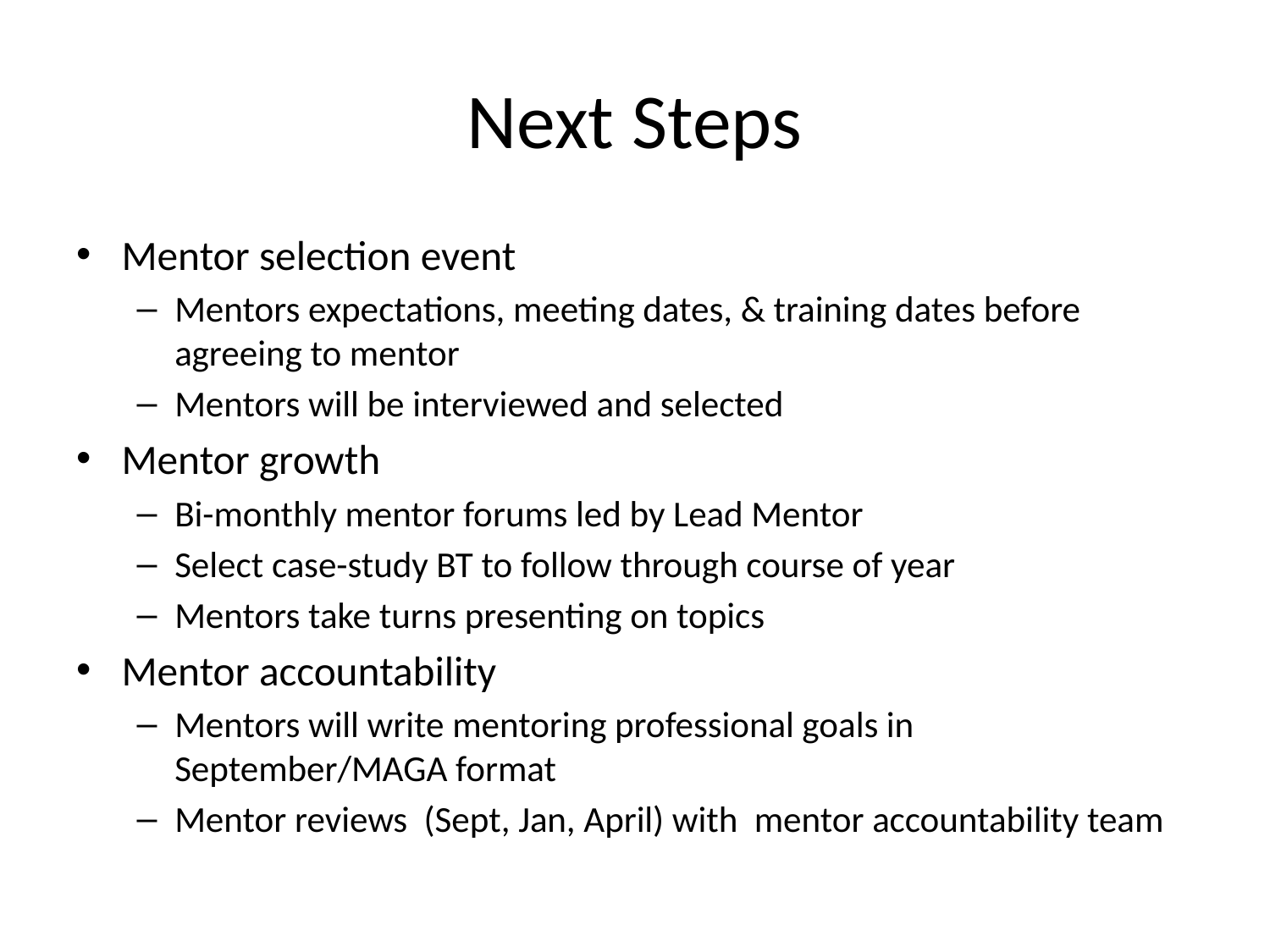

# Next Steps
Mentor selection event
Mentors expectations, meeting dates, & training dates before agreeing to mentor
Mentors will be interviewed and selected
Mentor growth
Bi-monthly mentor forums led by Lead Mentor
Select case-study BT to follow through course of year
Mentors take turns presenting on topics
Mentor accountability
Mentors will write mentoring professional goals in September/MAGA format
Mentor reviews  (Sept, Jan, April) with  mentor accountability team